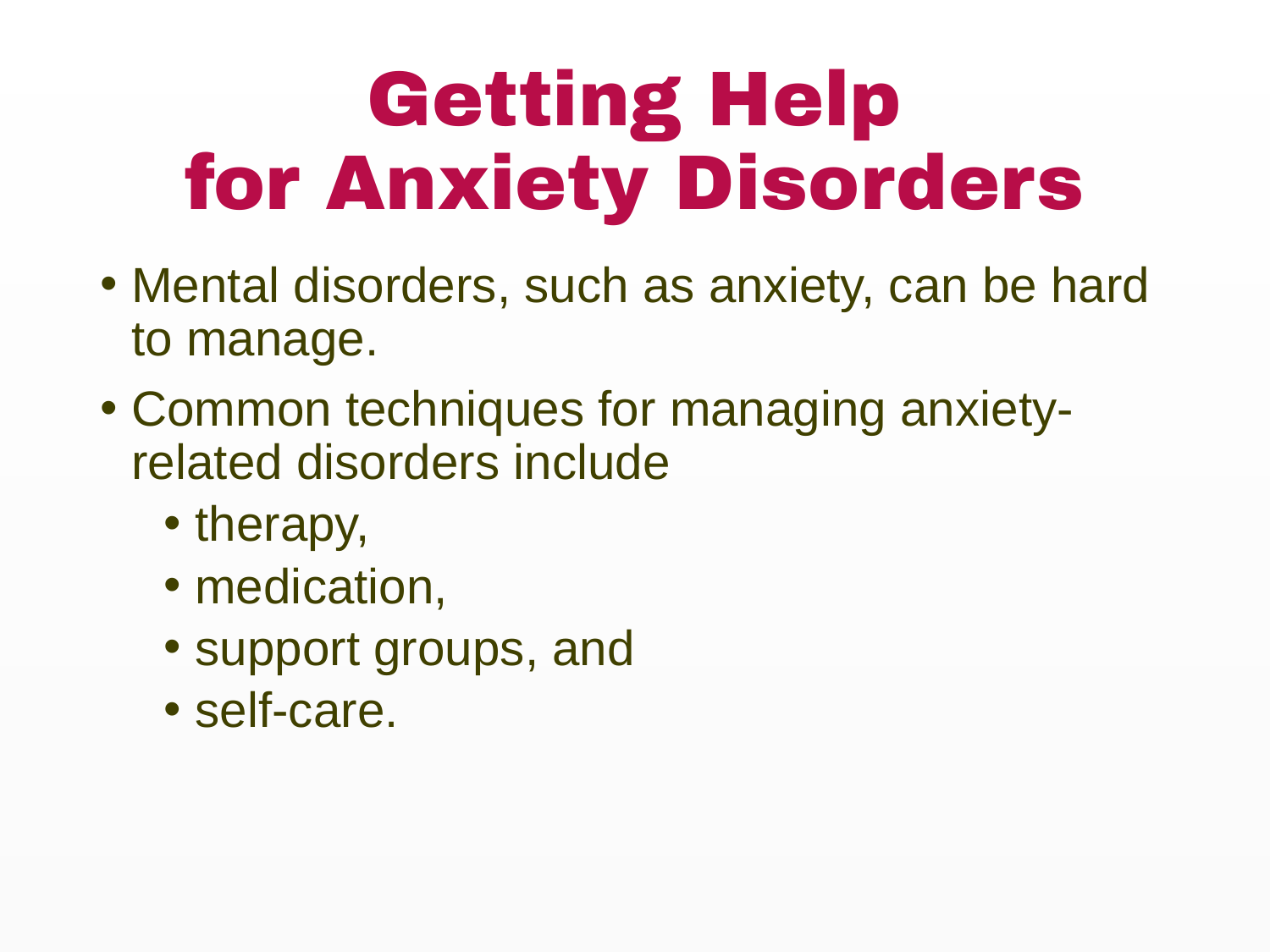

# Getting Help for Anxiety Disorders
Mental disorders, such as anxiety, can be hard to manage.
Common techniques for managing anxiety-related disorders include
therapy,
medication,
support groups, and
self-care.